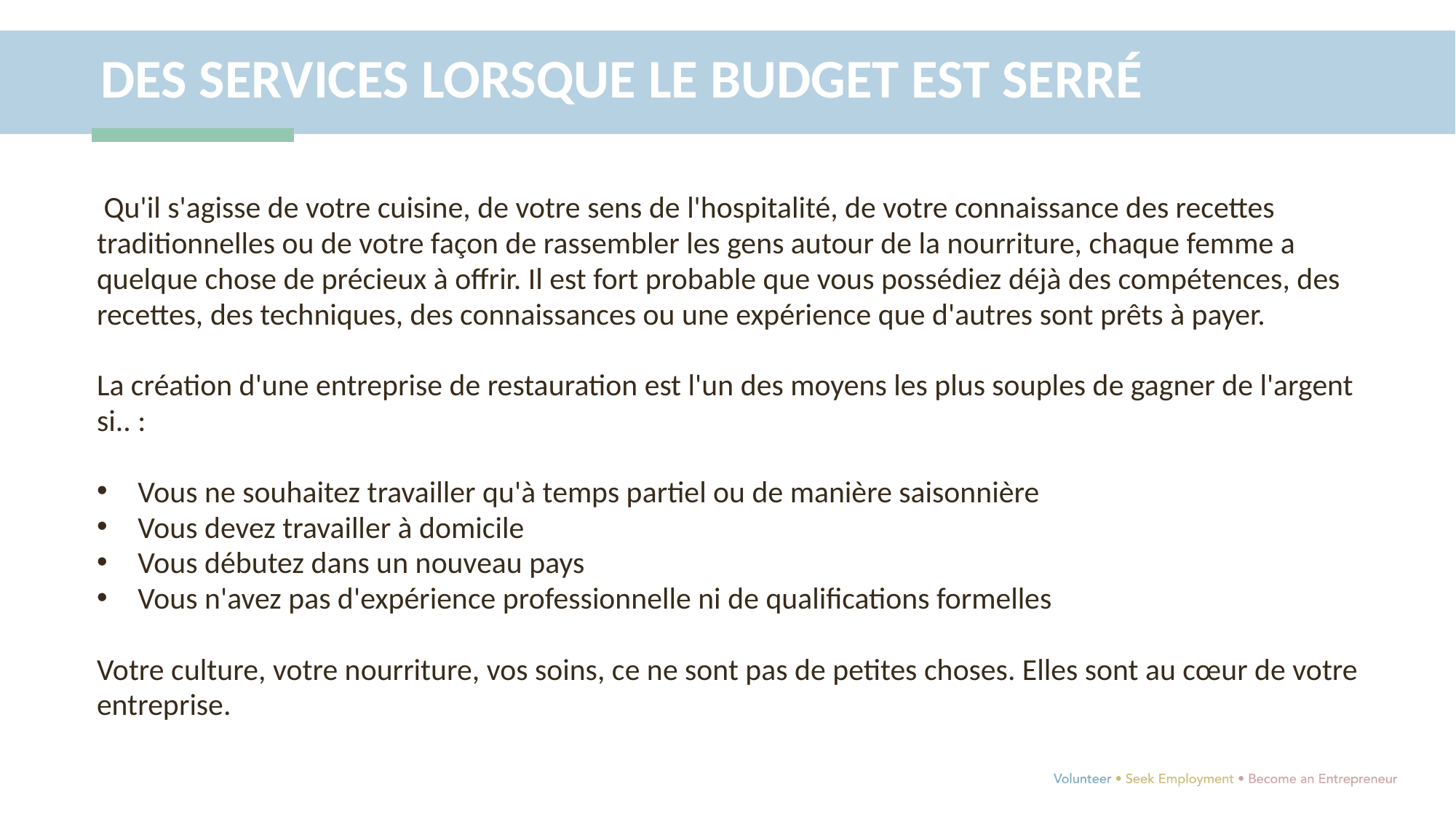

DES SERVICES LORSQUE LE BUDGET EST SERRÉ
 Qu'il s'agisse de votre cuisine, de votre sens de l'hospitalité, de votre connaissance des recettes traditionnelles ou de votre façon de rassembler les gens autour de la nourriture, chaque femme a quelque chose de précieux à offrir. Il est fort probable que vous possédiez déjà des compétences, des recettes, des techniques, des connaissances ou une expérience que d'autres sont prêts à payer.

La création d'une entreprise de restauration est l'un des moyens les plus souples de gagner de l'argent si.. :

Vous ne souhaitez travailler qu'à temps partiel ou de manière saisonnière
Vous devez travailler à domicile
Vous débutez dans un nouveau pays
Vous n'avez pas d'expérience professionnelle ni de qualifications formelles

Votre culture, votre nourriture, vos soins, ce ne sont pas de petites choses. Elles sont au cœur de votre entreprise.